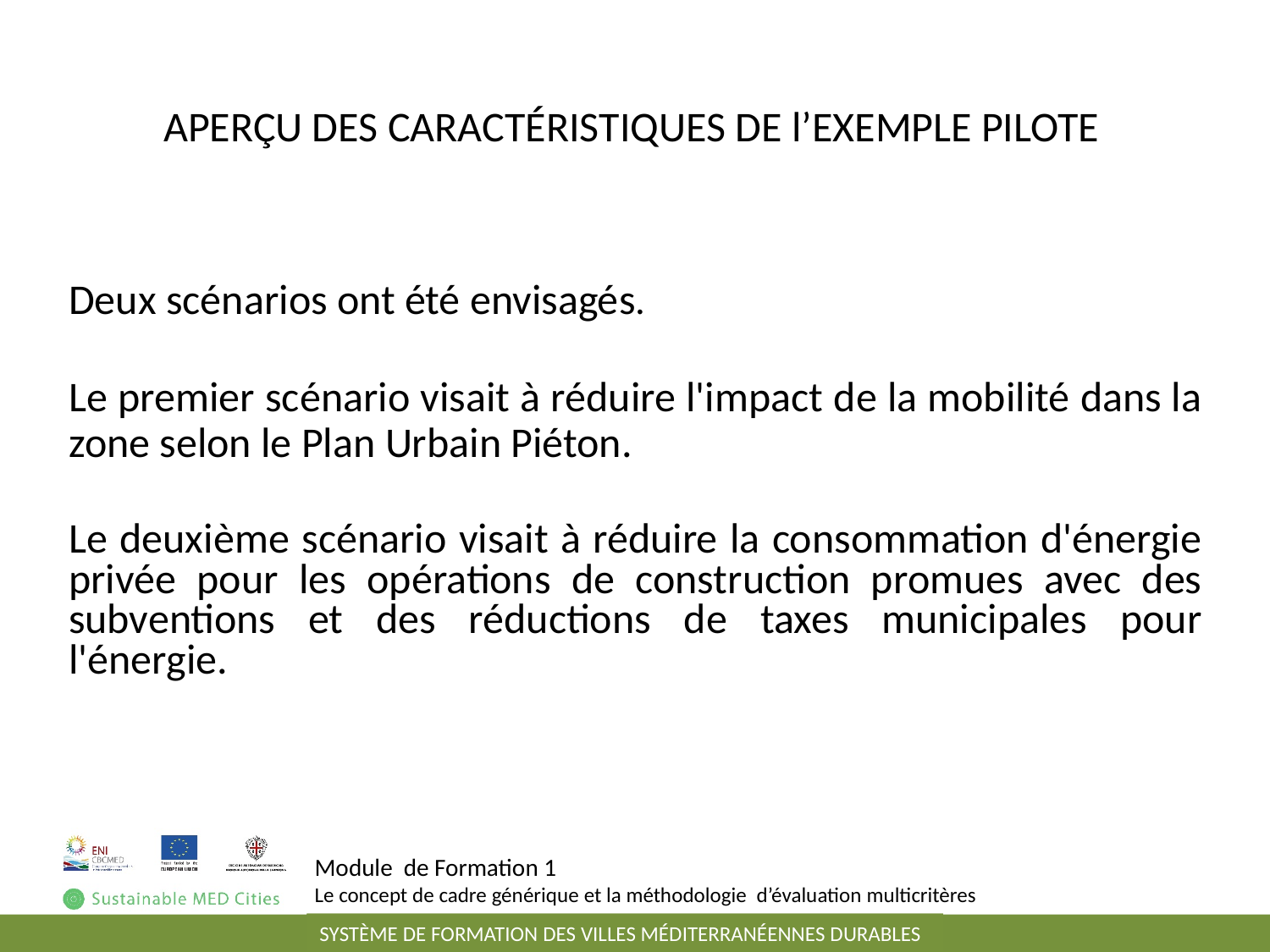

APERÇU DES CARACTÉRISTIQUES DE l’EXEMPLE PILOTE
Deux scénarios ont été envisagés.

Le premier scénario visait à réduire l'impact de la mobilité dans la zone selon le Plan Urbain Piéton.

Le deuxième scénario visait à réduire la consommation d'énergie privée pour les opérations de construction promues avec des subventions et des réductions de taxes municipales pour l'énergie.
Module  de Formation 1
Le concept de cadre générique et la méthodologie  d’évaluation multicritères
SYSTÈME DE FORMATION DES VILLES MÉDITERRANÉENNES DURABLES